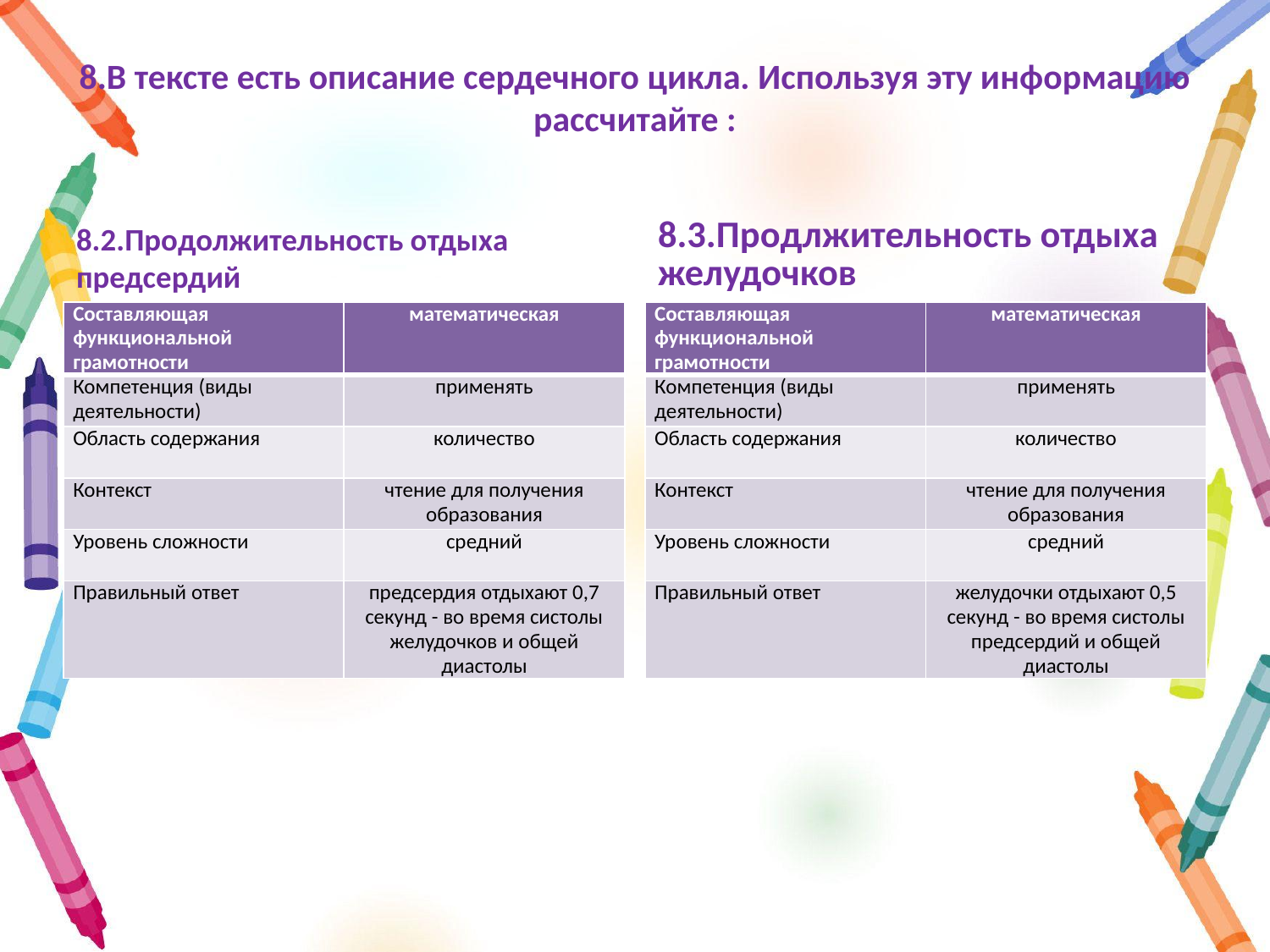

# 8.В тексте есть описание сердечного цикла. Используя эту информацию рассчитайте :
8.2.Продолжительность отдыха предсердий

8.3.Продлжительность отдыха желудочков

| Составляющая функциональной грамотности | математическая |
| --- | --- |
| Компетенция (виды деятельности) | применять |
| Область содержания | количество |
| Контекст | чтение для получения образования |
| Уровень сложности | средний |
| Правильный ответ | предсердия отдыхают 0,7 секунд - во время систолы желудочков и общей диастолы |
| Составляющая функциональной грамотности | математическая |
| --- | --- |
| Компетенция (виды деятельности) | применять |
| Область содержания | количество |
| Контекст | чтение для получения образования |
| Уровень сложности | средний |
| Правильный ответ | желудочки отдыхают 0,5 секунд - во время систолы предсердий и общей диастолы |